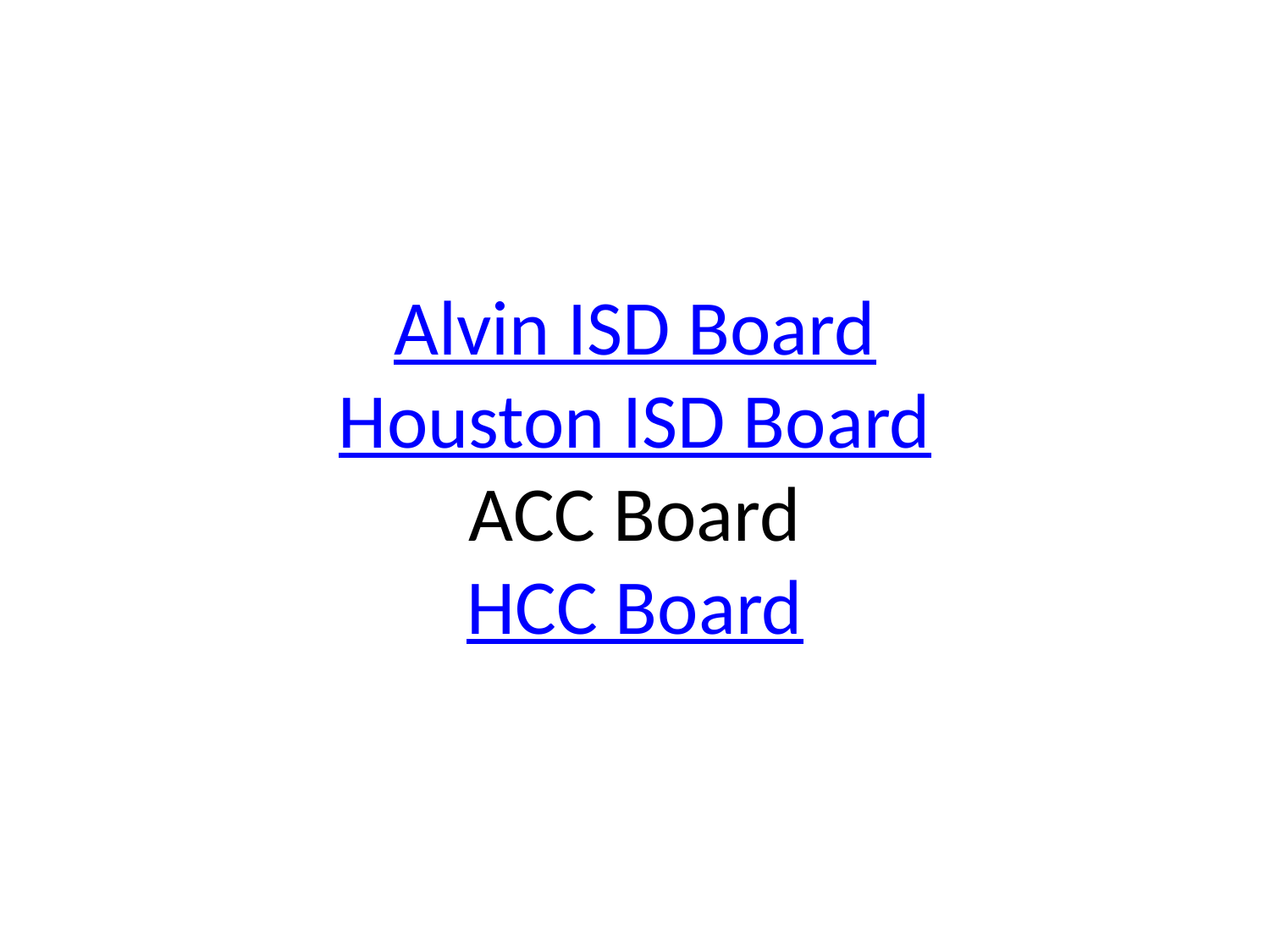

# Alvin ISD Board Houston ISD Board ACC Board HCC Board